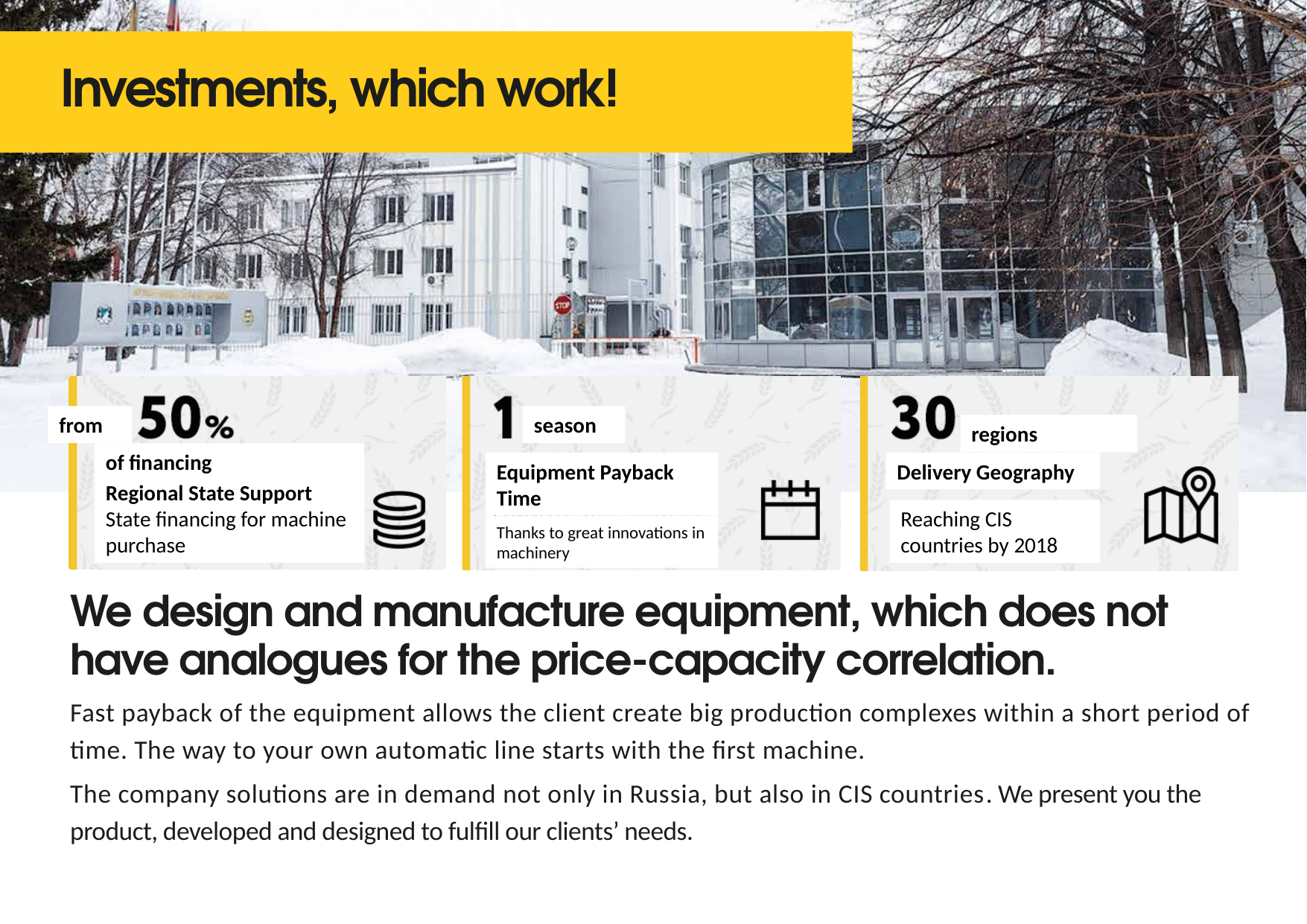

# Investments, which work!

from
season
regions
of financing
Equipment Payback Time
Delivery Geography
Regional State Support
State financing for machine purchase
Reaching CIS countries by 2018
Thanks to great innovations in machinery
We design and manufacture equipment, which does not have analogues for the price-capacity correlation.
Fast payback of the equipment allows the client create big production complexes within a short period of time. The way to your own automatic line starts with the first machine.
The company solutions are in demand not only in Russia, but also in CIS countries. We present you the product, developed and designed to fulfill our clients’ needs.